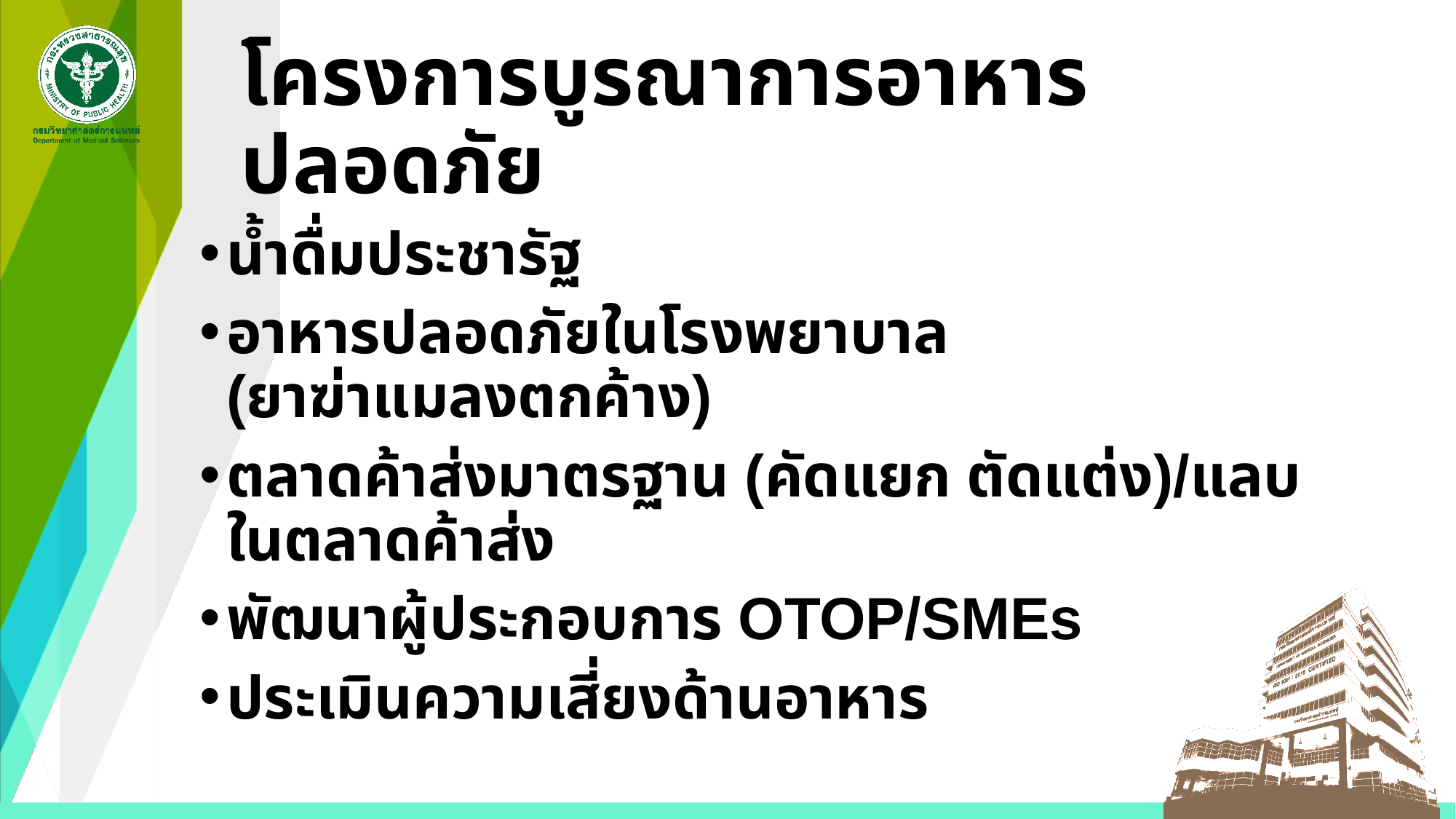

# โครงการบูรณาการอาหารปลอดภัย
น้ำดื่มประชารัฐ
อาหารปลอดภัยในโรงพยาบาล
(ยาฆ่าแมลงตกค้าง)
ตลาดค้าส่งมาตรฐาน (คัดแยก ตัดแต่ง)/แลบในตลาดค้าส่ง
พัฒนาผู้ประกอบการ OTOP/SMEs
ประเมินความเสี่ยงด้านอาหาร